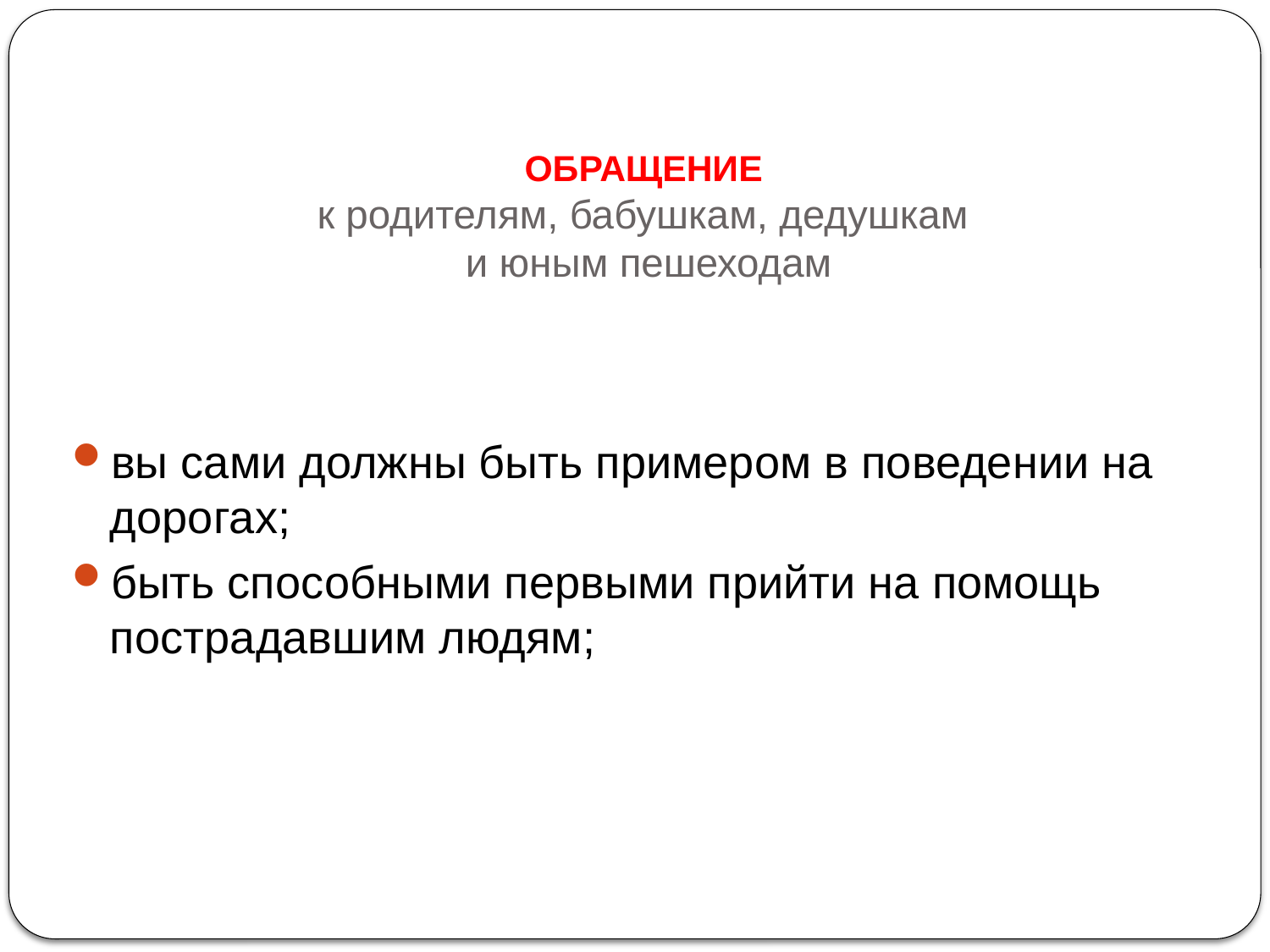

# ОБРАЩЕНИЕ к родителям, бабушкам, дедушкам и юным пешеходам
вы сами должны быть примером в поведении на дорогах;
быть способными первыми прийти на помощь пострадавшим людям;